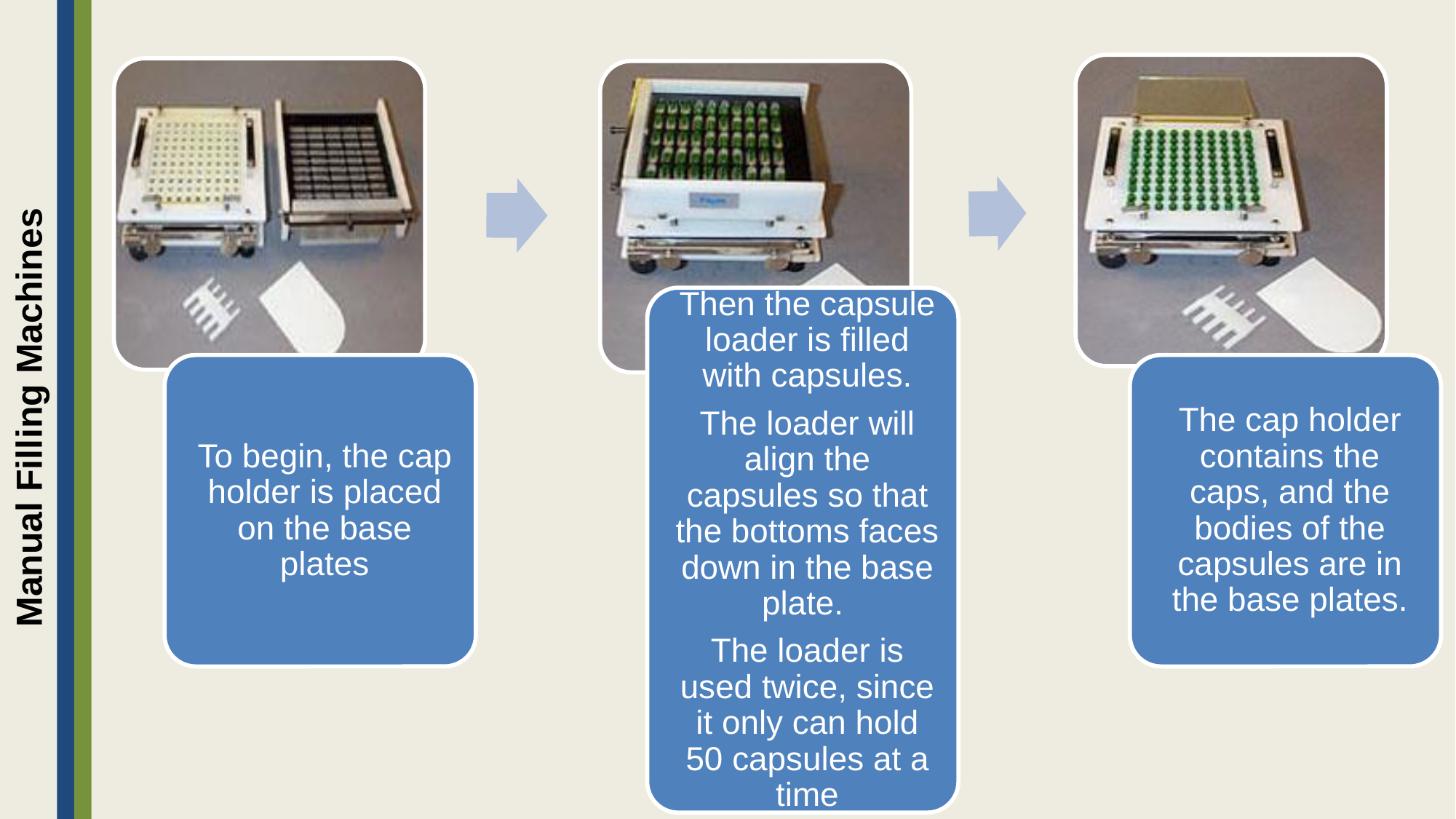

To begin, the cap holder is placed on the base plates

Then the capsule loader is filled with capsules.
The loader will align the capsules so that the bottoms faces down in the base plate.
The loader is used twice, since it only can hold 50 capsules at a time

The cap holder contains the caps, and the bodies of the capsules are in the base plates.
Manual Filling Machines